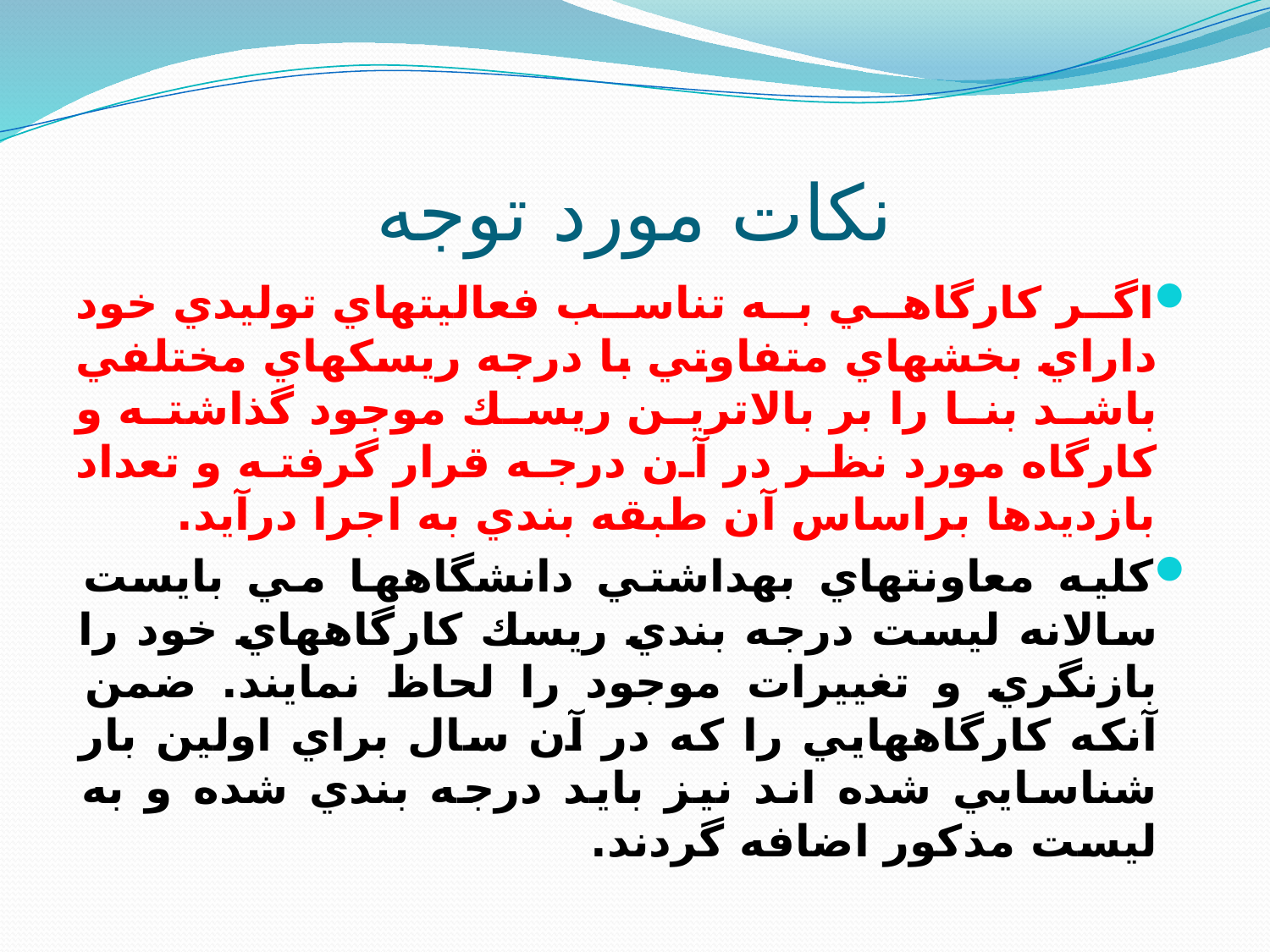

# نكات مورد توجه
اگر كارگاهي به تناسب فعاليتهاي توليدي خود داراي بخشهاي متفاوتي با درجه ريسكهاي مختلفي باشد بنا را بر بالاترين ريسك موجود گذاشته و كارگاه مورد نظر در آن درجه قرار گرفته و تعداد بازديدها براساس آن طبقه بندي به اجرا درآيد.
كليه معاونتهاي بهداشتي دانشگاهها مي بايست سالانه ليست درجه بندي ريسك كارگاههاي خود را بازنگري و تغييرات موجود را لحاظ نمايند. ضمن آنكه كارگاههايي را كه در آن سال براي اولين بار شناسايي شده اند نيز بايد درجه بندي شده و به ليست مذكور اضافه گردند.